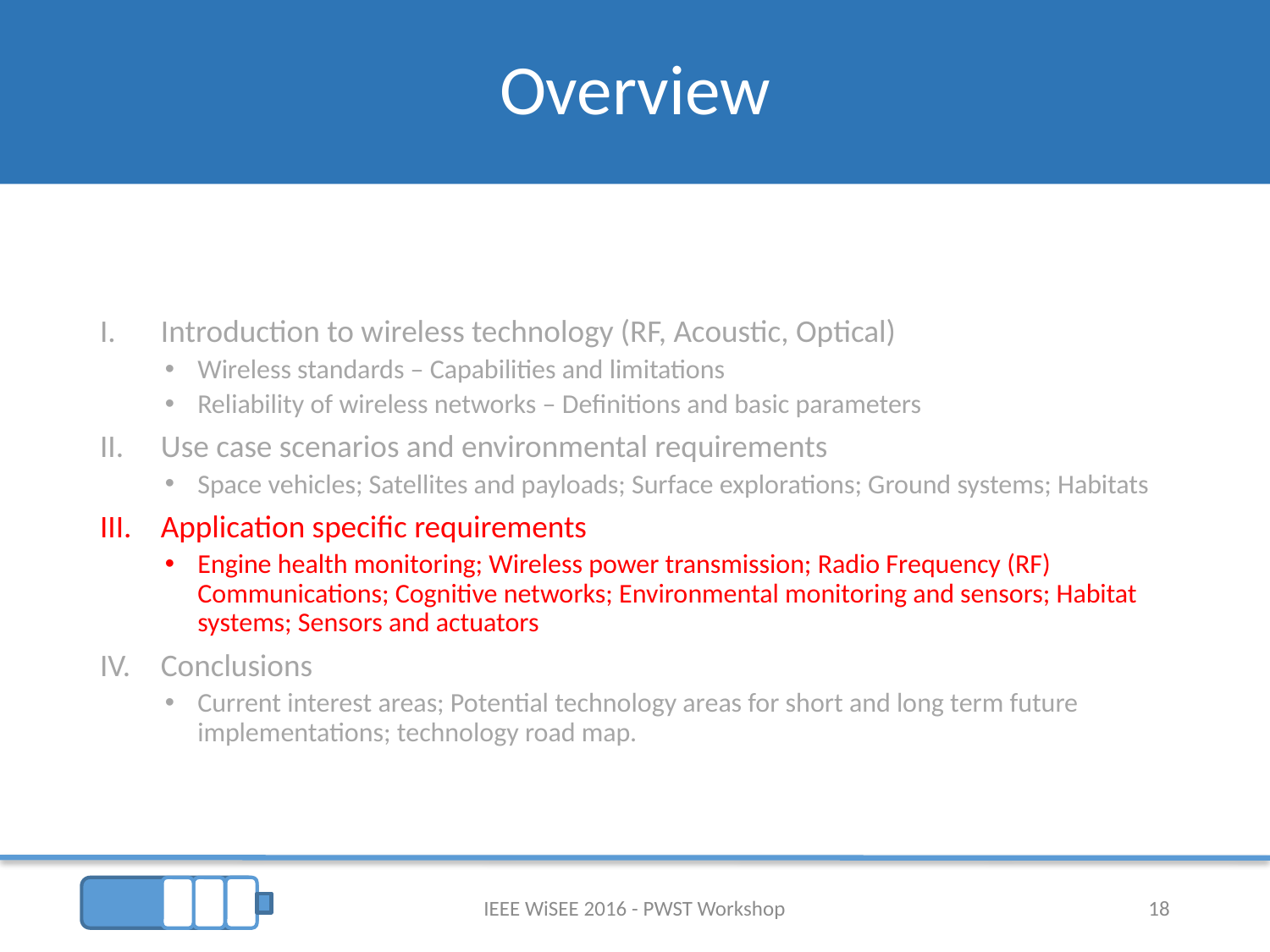

# Overview
Introduction to wireless technology (RF, Acoustic, Optical)
Wireless standards – Capabilities and limitations
Reliability of wireless networks – Definitions and basic parameters
Use case scenarios and environmental requirements
Space vehicles; Satellites and payloads; Surface explorations; Ground systems; Habitats
Application specific requirements
Engine health monitoring; Wireless power transmission; Radio Frequency (RF) Communications; Cognitive networks; Environmental monitoring and sensors; Habitat systems; Sensors and actuators
Conclusions
Current interest areas; Potential technology areas for short and long term future implementations; technology road map.

IEEE WiSEE 2016 - PWST Workshop
18